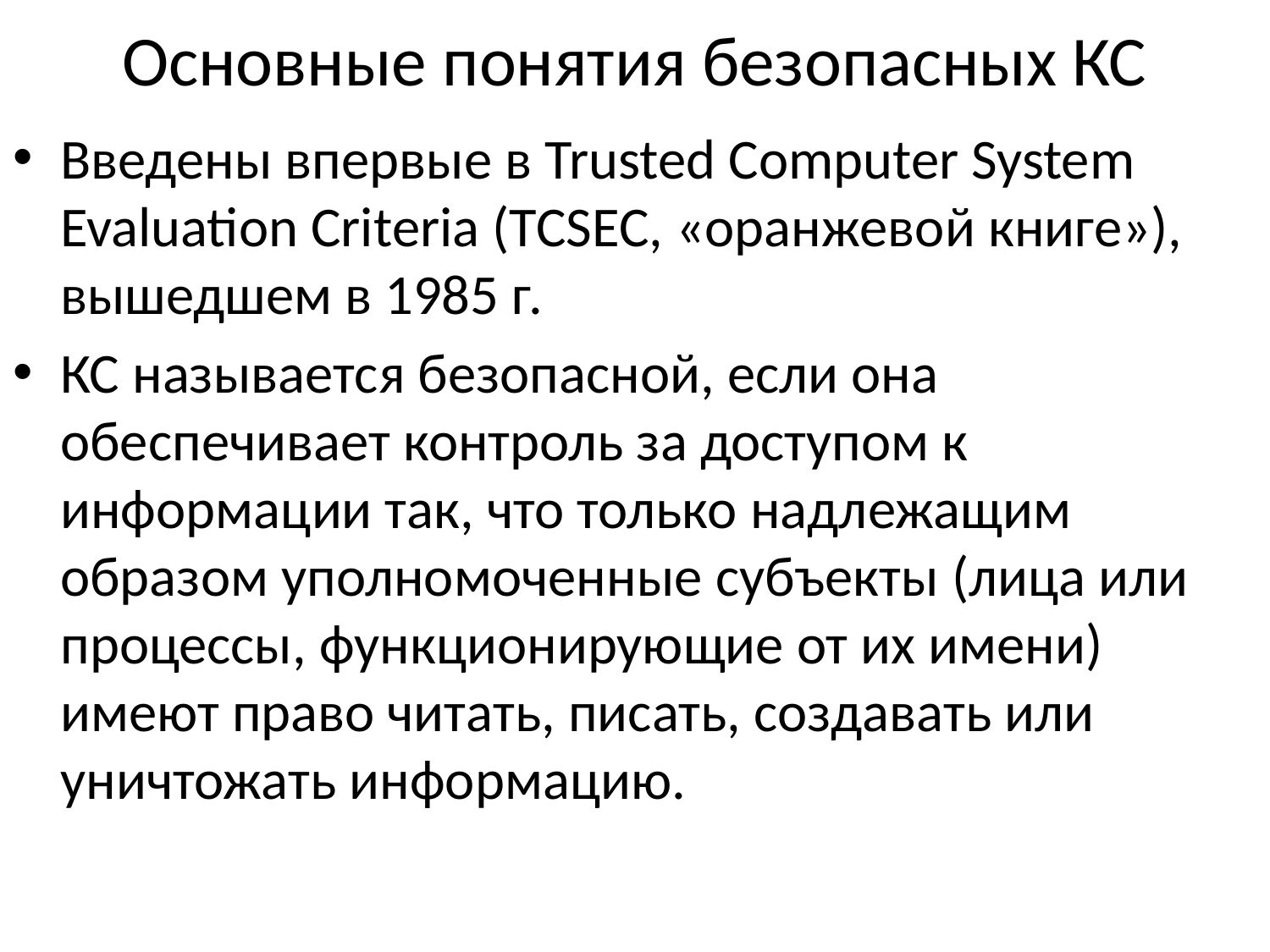

# Основные понятия безопасных КС
Введены впервые в Trusted Computer System Evaluation Criteria (TCSEC, «оранжевой книге»), вышедшем в 1985 г.
КС называется безопасной, если она обеспечивает контроль за доступом к информации так, что только надлежащим образом уполномоченные субъекты (лица или процессы, функционирующие от их имени) имеют право читать, писать, создавать или уничтожать информацию.